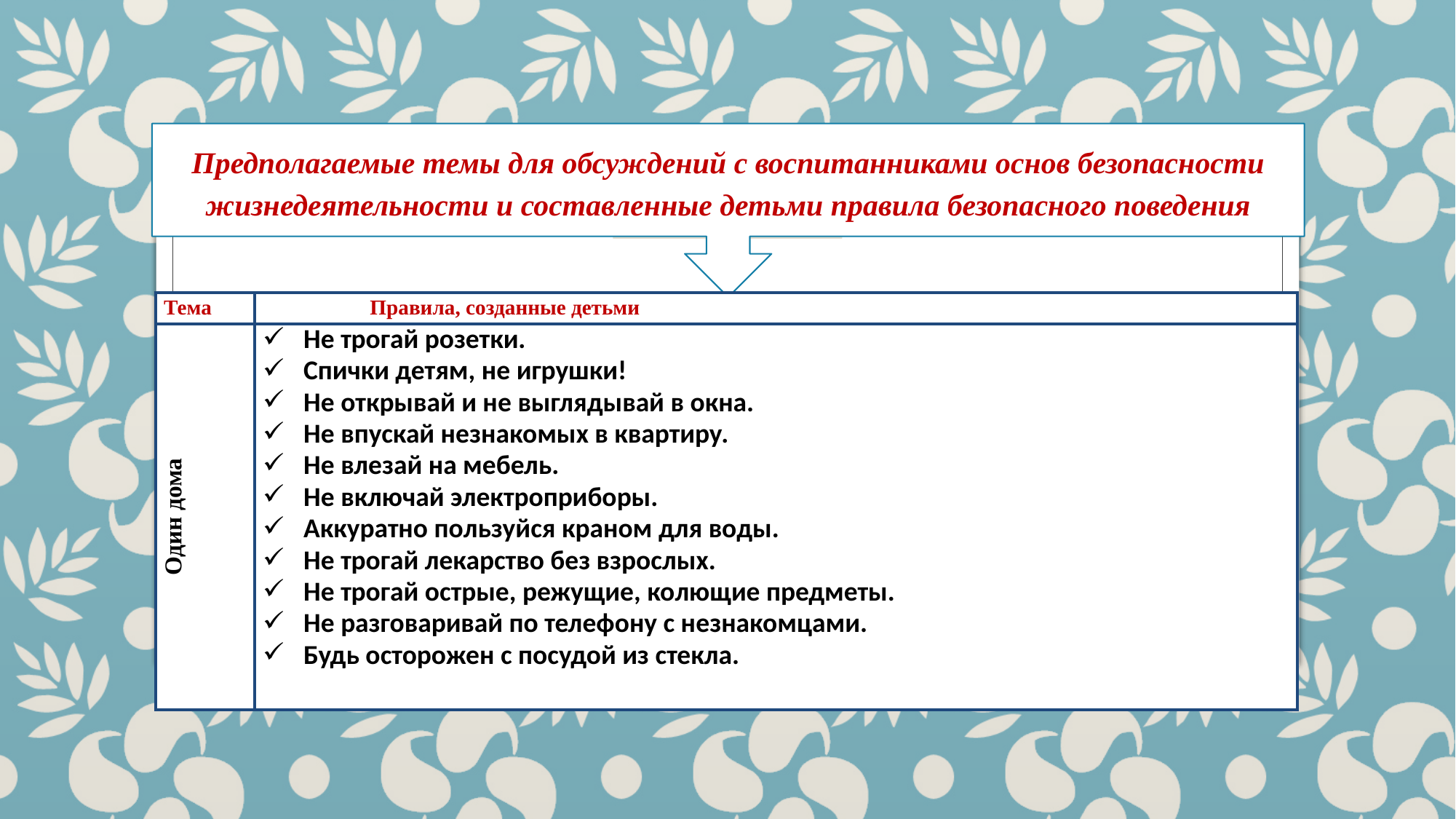

Предполагаемые темы для обсуждений с воспитанниками основ безопасности жизнедеятельности и составленные детьми правила безопасного поведения
| Тема | Правила, созданные детьми |
| --- | --- |
| Один дома | Не трогай розетки. Спички детям, не игрушки! Не открывай и не выглядывай в окна. Не впускай незнакомых в квартиру. Не влезай на мебель. Не включай электроприборы. Аккуратно пользуйся краном для воды. Не трогай лекарство без взрослых. Не трогай острые, режущие, колющие предметы. Не разговаривай по телефону с незнакомцами. Будь осторожен с посудой из стекла. |